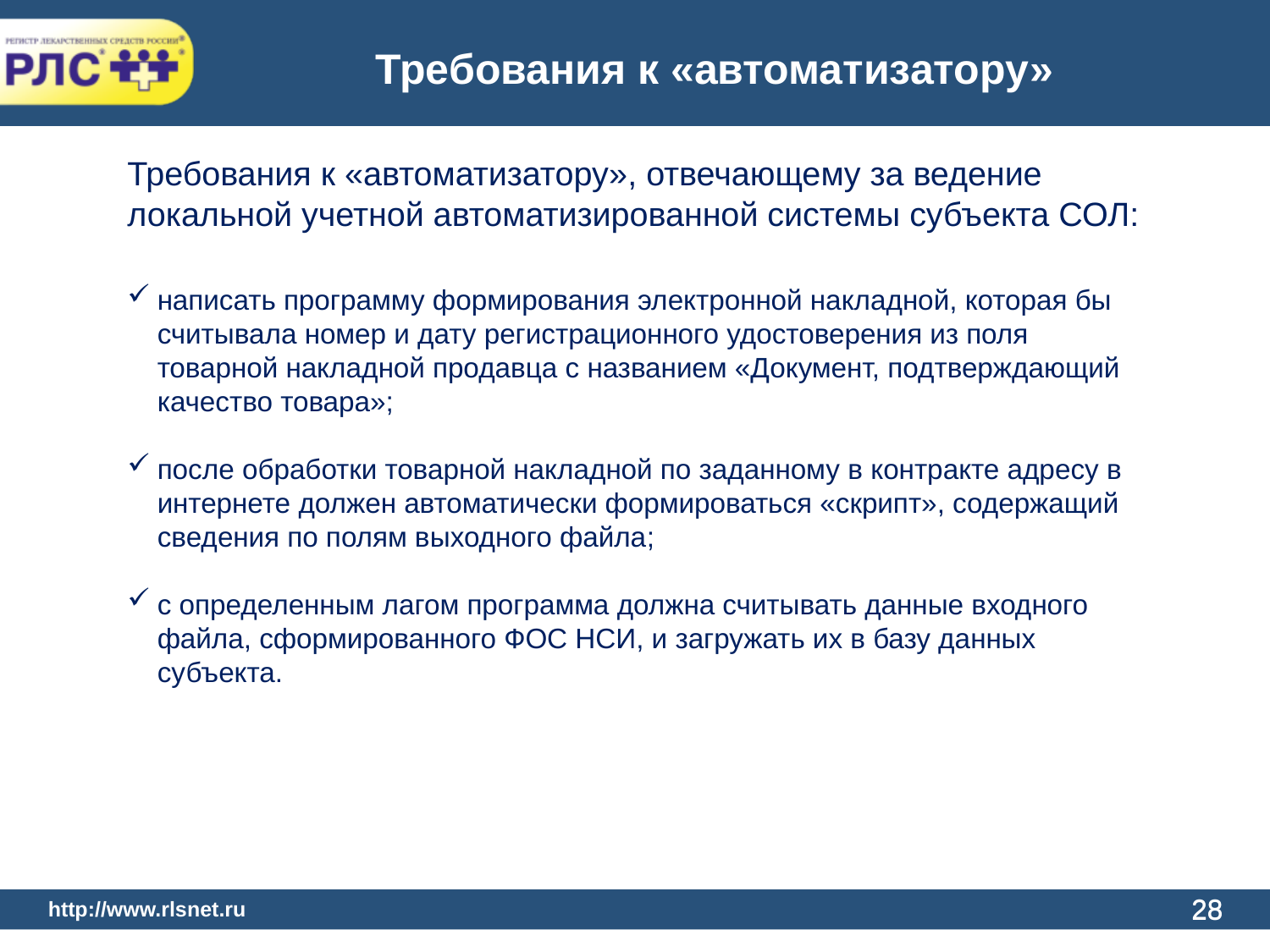

Требования к «автоматизатору»

Требования к «автоматизатору», отвечающему за ведение
локальной учетной автоматизированной системы субъекта СОЛ:

написать программу формирования электронной накладной, которая бы считывала номер и дату регистрационного удостоверения из поля товарной накладной продавца с названием «Документ, подтверждающий качество товара»;

после обработки товарной накладной по заданному в контракте адресу в интернете должен автоматически формироваться «скрипт», содержащий сведения по полям выходного файла;

с определенным лагом программа должна считывать данные входного файла, сформированного ФОС НСИ, и загружать их в базу данных субъекта.
28
28